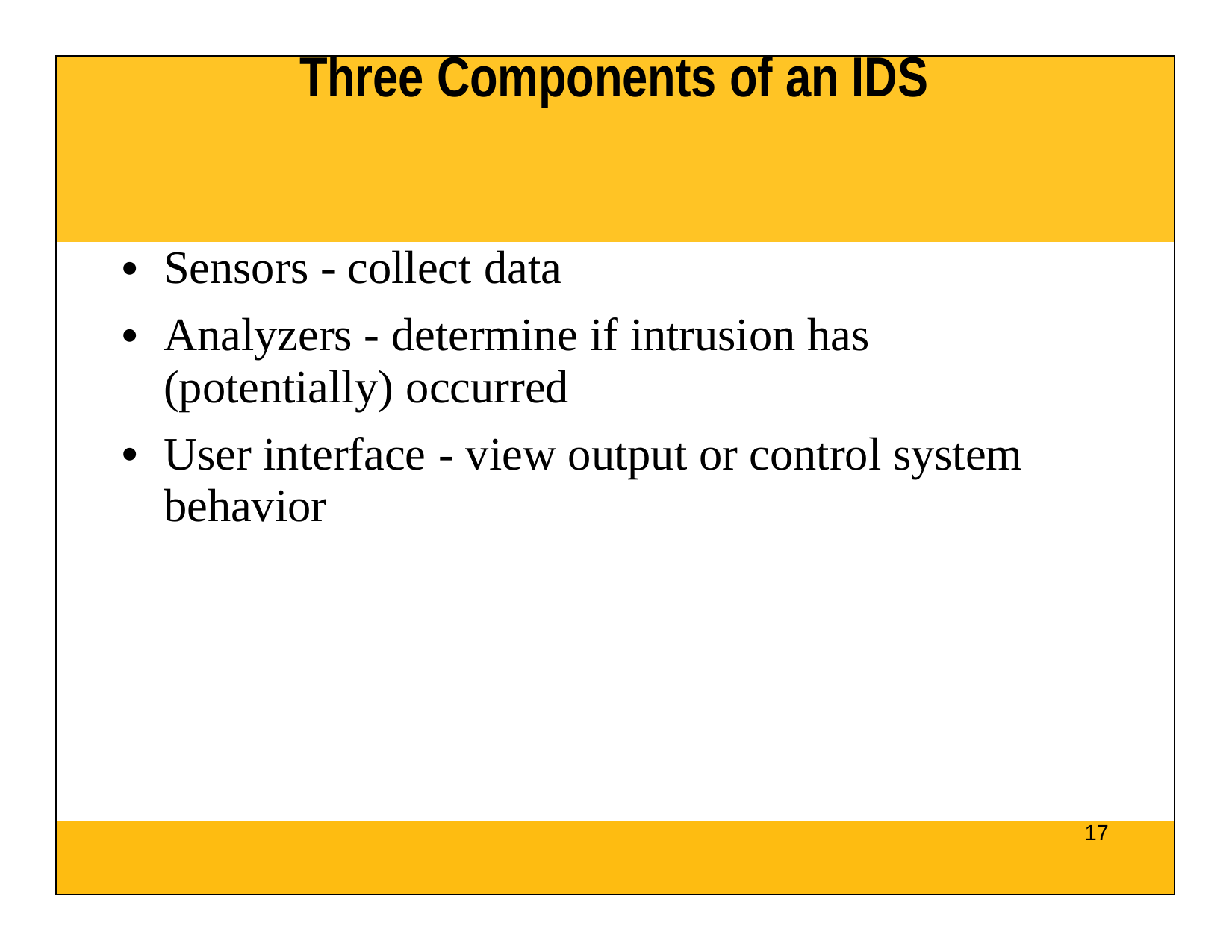

| Three Components of an IDS |
| --- |
| Sensors - collect data Analyzers - determine if intrusion has (potentially) occurred User interface - view output or control system behavior |
| 17 |